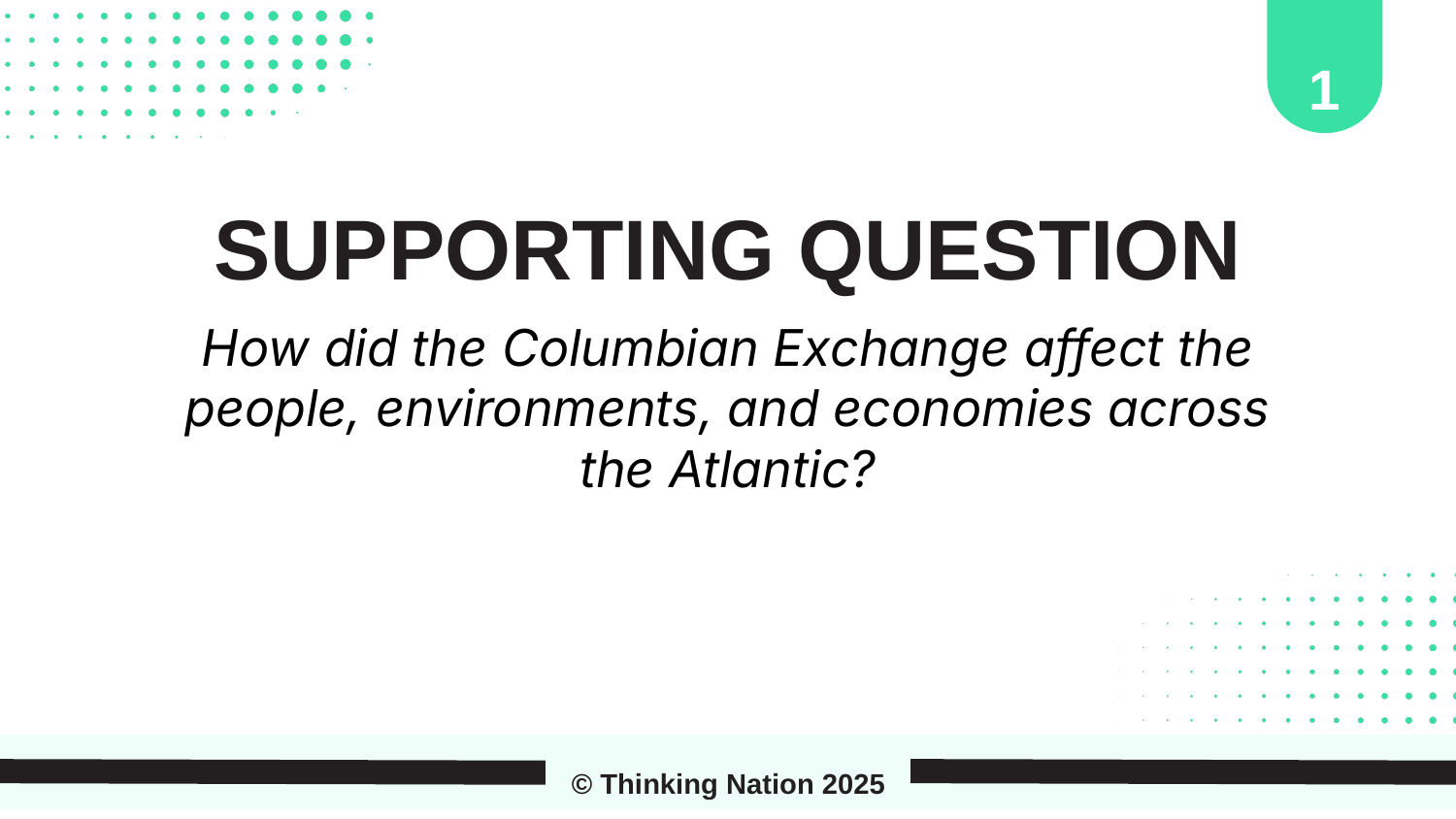

1
SUPPORTING QUESTION
How did the Columbian Exchange affect the people, environments, and economies across the Atlantic?

© Thinking Nation 2025